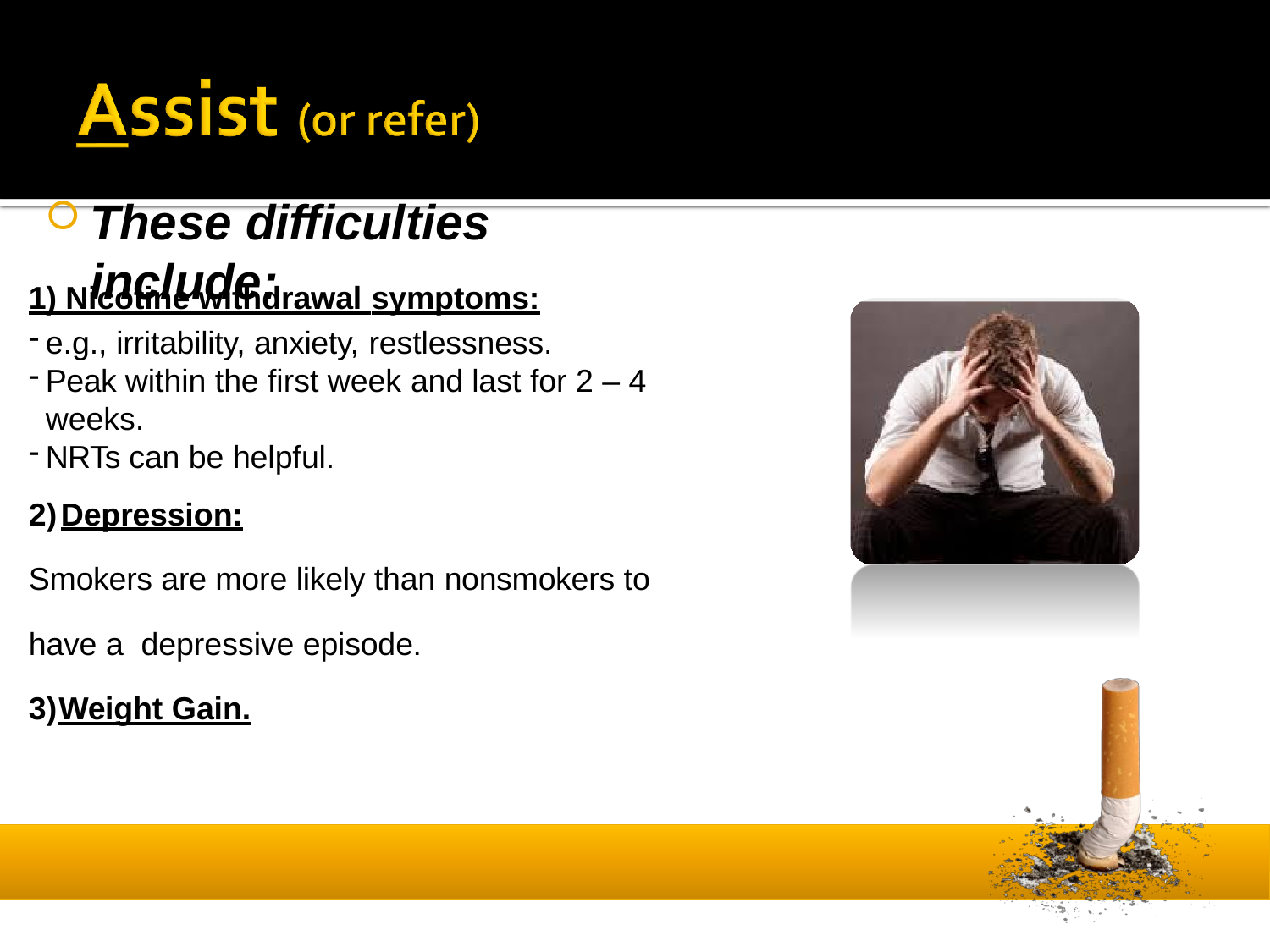

# These difficulties include:
1) Nicotine withdrawal symptoms:
e.g., irritability, anxiety, restlessness.
Peak within the first week and last for 2 – 4 weeks.
NRTs can be helpful.
Depression:
Smokers are more likely than nonsmokers to have a  depressive episode.
Weight Gain.